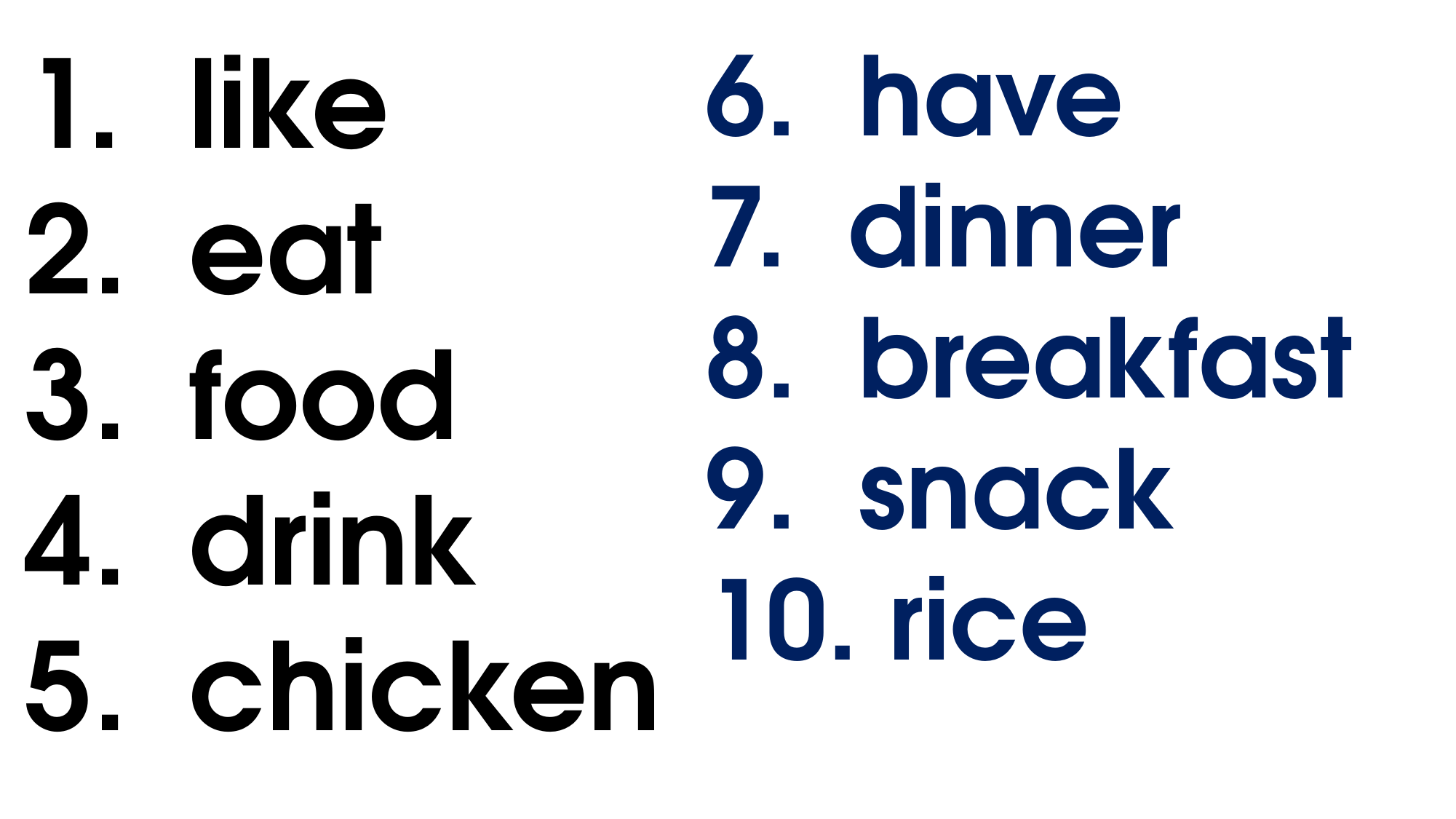

like
eat
food
drink
chicken
6.  have
7.  dinner
8.  breakfast
9.  snack
10. rice